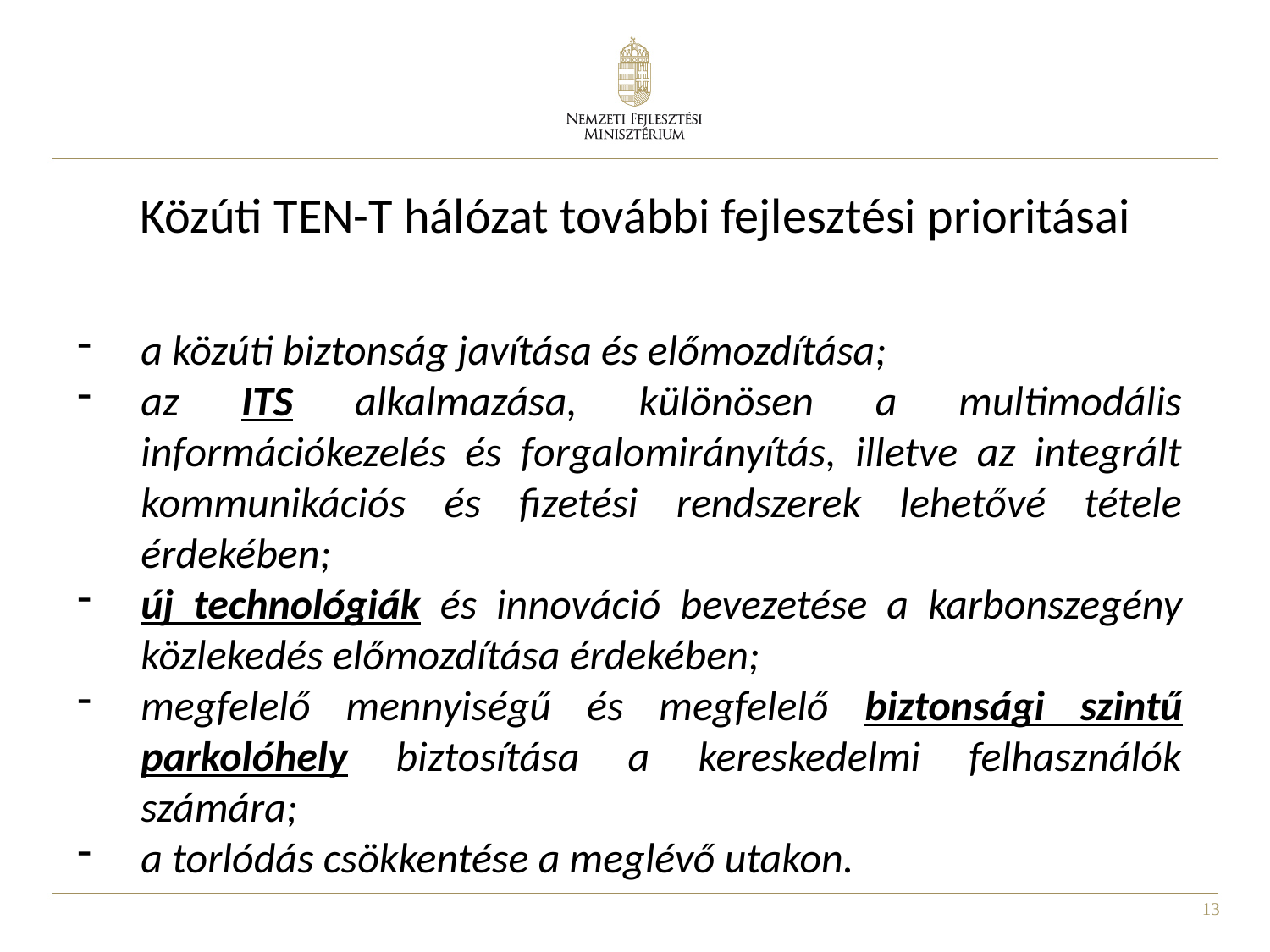

Közúti TEN-T hálózat további fejlesztési prioritásai

a közúti biztonság javítása és előmozdítása;
az ITS alkalmazása, különösen a multimodális információkezelés és forgalomirányítás, illetve az integrált kommunikációs és fizetési rendszerek lehetővé tétele érdekében;
új technológiák és innováció bevezetése a karbonszegény közlekedés előmozdítása érdekében;
megfelelő mennyiségű és megfelelő biztonsági szintű parkolóhely biztosítása a kereskedelmi felhasználók számára;
a torlódás csökkentése a meglévő utakon.